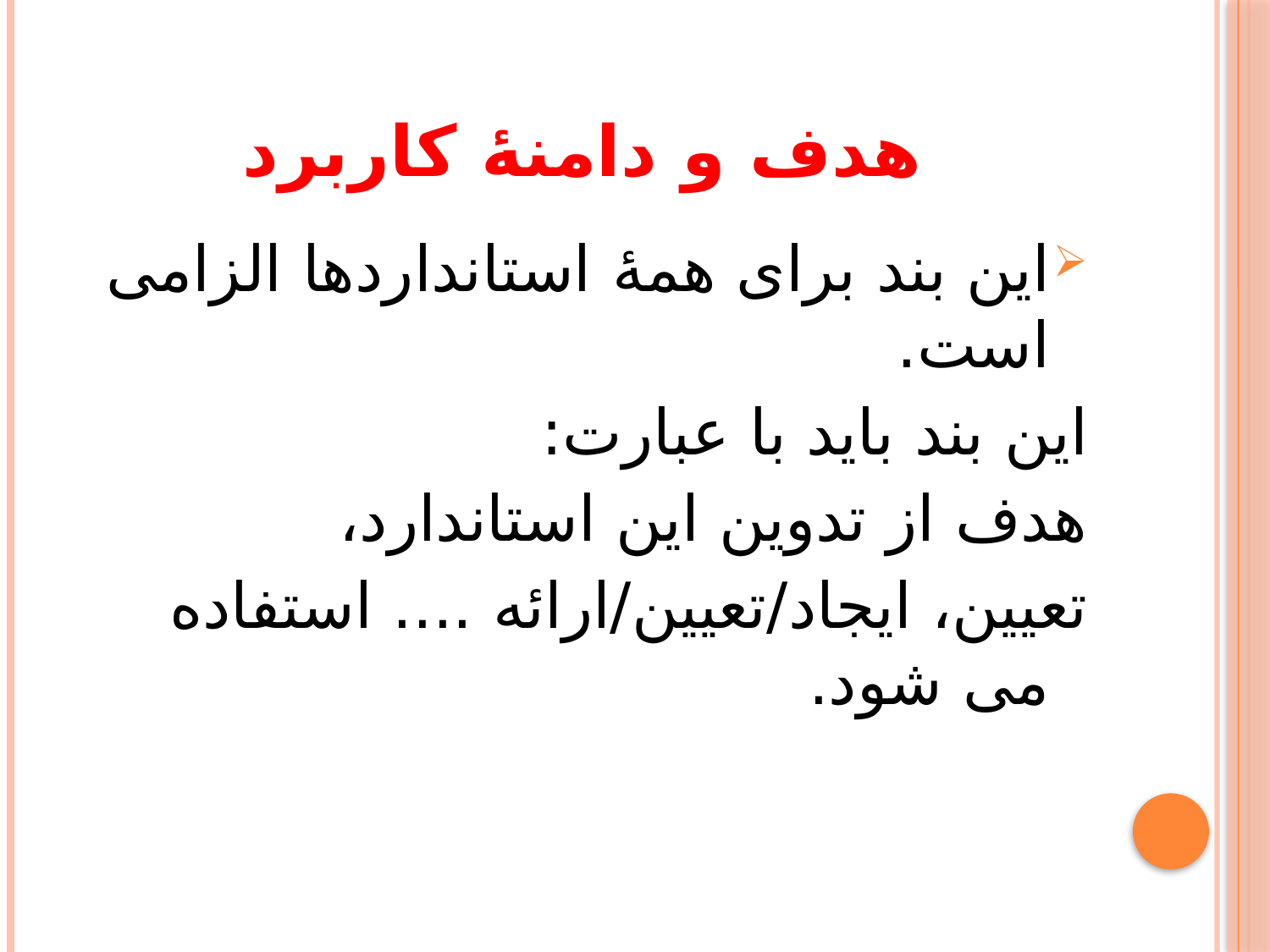

# هدف و دامنۀ کاربرد
این بند برای همۀ استانداردها الزامی است.
این بند باید با عبارت:
هدف از تدوین این استاندارد،
تعیین، ایجاد/تعیین/ارائه .... استفاده می شود.